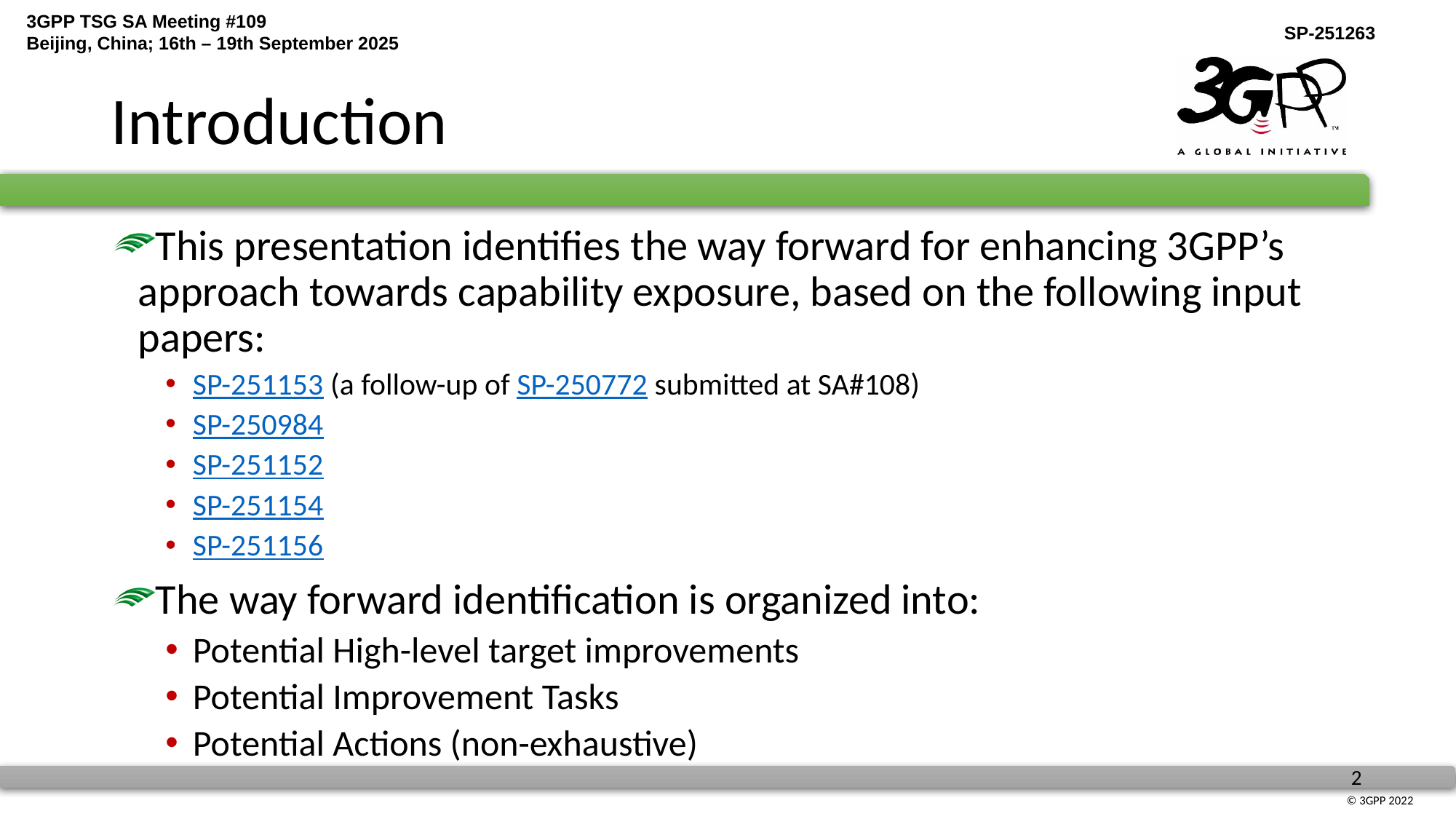

# Introduction
This presentation identifies the way forward for enhancing 3GPP’s approach towards capability exposure, based on the following input papers:
SP-251153 (a follow-up of SP-250772 submitted at SA#108)
SP-250984
SP-251152
SP-251154
SP-251156
The way forward identification is organized into:
Potential High-level target improvements
Potential Improvement Tasks
Potential Actions (non-exhaustive)